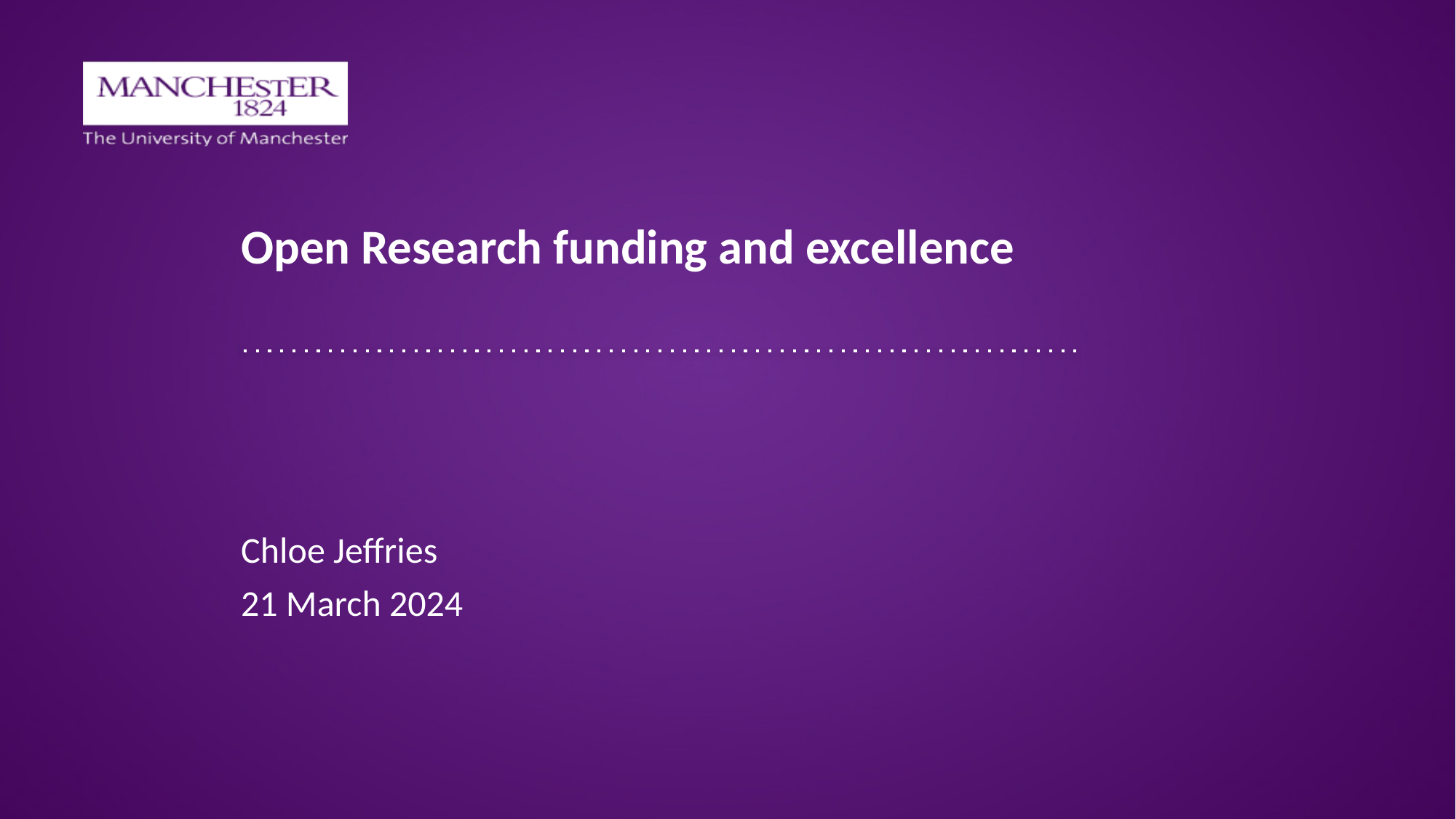

Open Research funding and excellence
Chloe Jeffries
21 March 2024